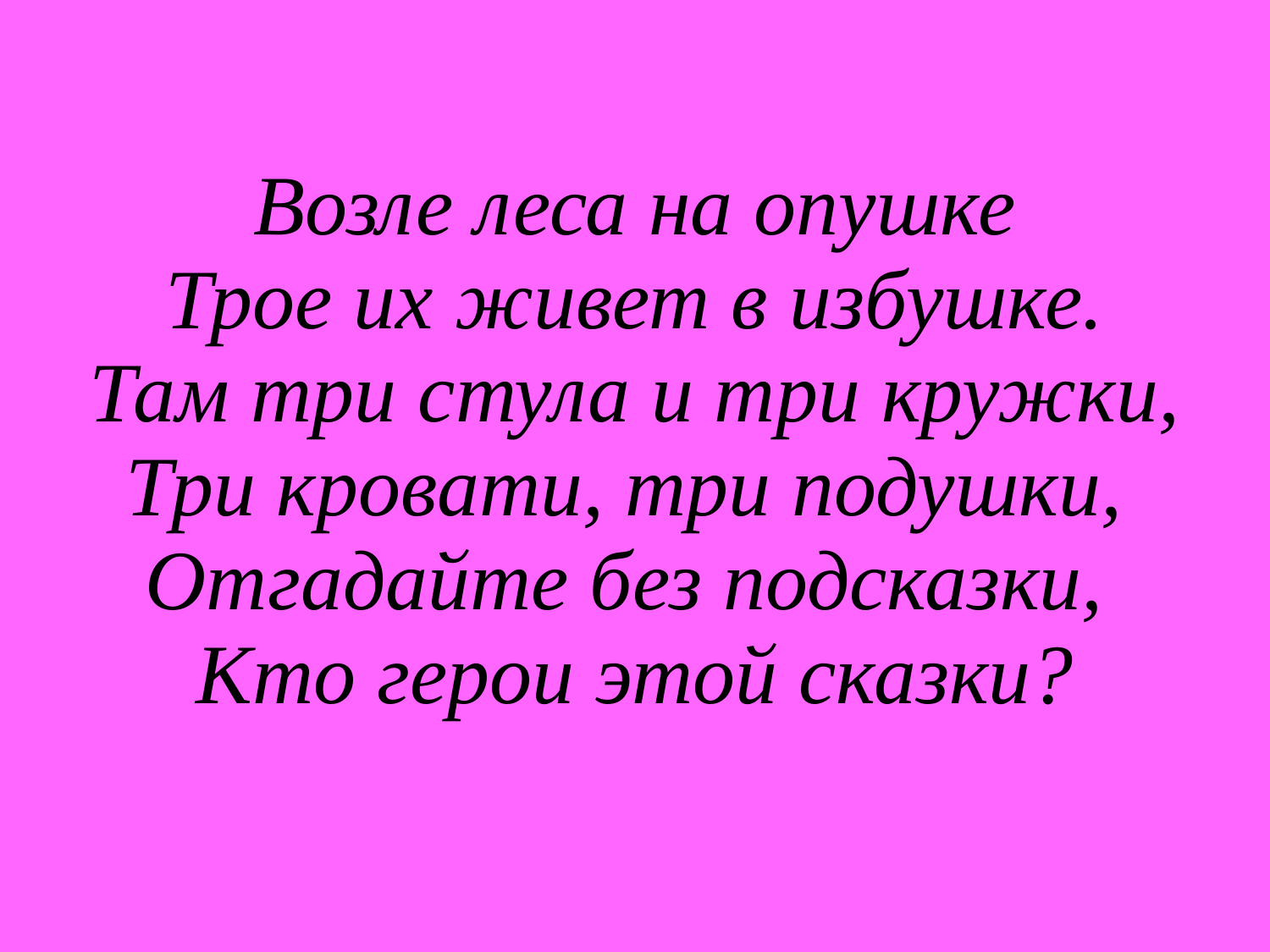

# Возле леса на опушке Трое их живет в избушке. Там три стула и три кружки, Три кровати, три подушки, Отгадайте без подсказки, Кто герои этой сказки?